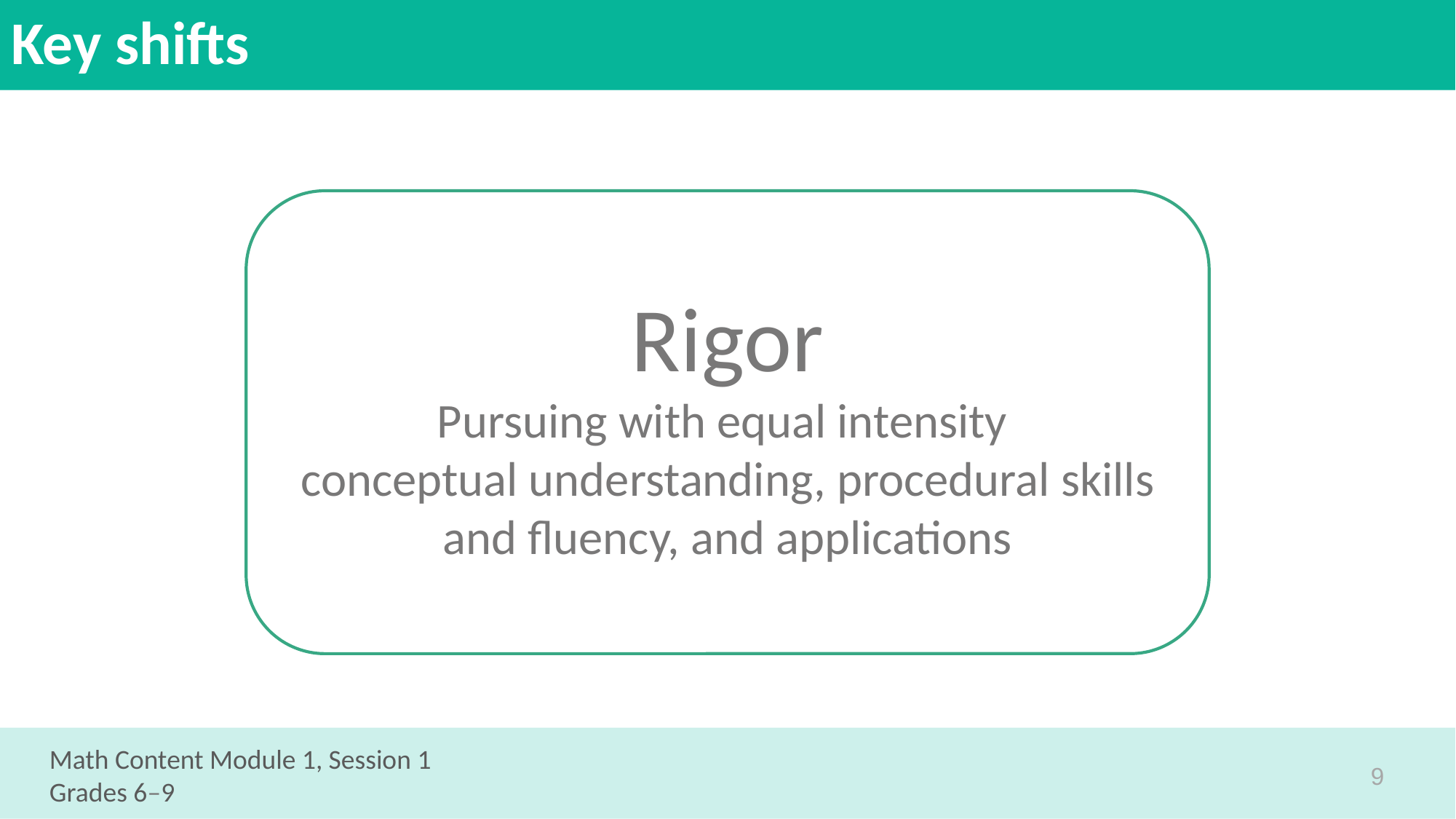

# Key shifts
Rigor
Pursuing with equal intensity
conceptual understanding, procedural skills and fluency, and applications
Math Content Module 1, Session 1
Grades 6–9
9